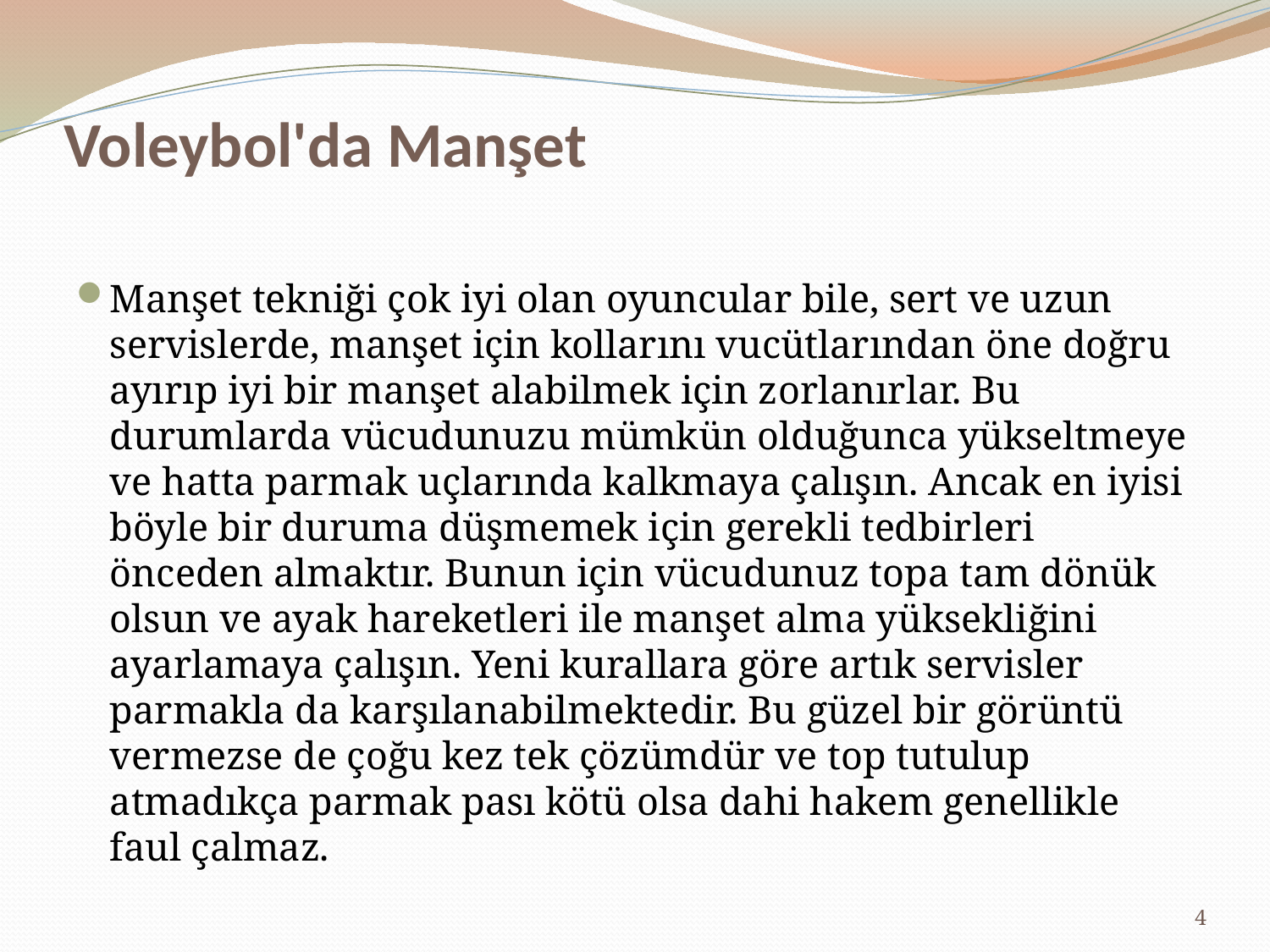

# Voleybol'da Manşet
Manşet tekniği çok iyi olan oyuncular bile, sert ve uzun servislerde, manşet için kollarını vucütlarından öne doğru ayırıp iyi bir manşet alabilmek için zorlanırlar. Bu durumlarda vücudunuzu mümkün olduğunca yükseltmeye ve hatta parmak uçlarında kalkmaya çalışın. Ancak en iyisi böyle bir duruma düşmemek için gerekli tedbirleri önceden almaktır. Bunun için vücudunuz topa tam dönük olsun ve ayak hareketleri ile manşet alma yüksekliğini ayarlamaya çalışın. Yeni kurallara göre artık servisler parmakla da karşılanabilmektedir. Bu güzel bir görüntü vermezse de çoğu kez tek çözümdür ve top tutulup atmadıkça parmak pası kötü olsa dahi hakem genellikle faul çalmaz.

4